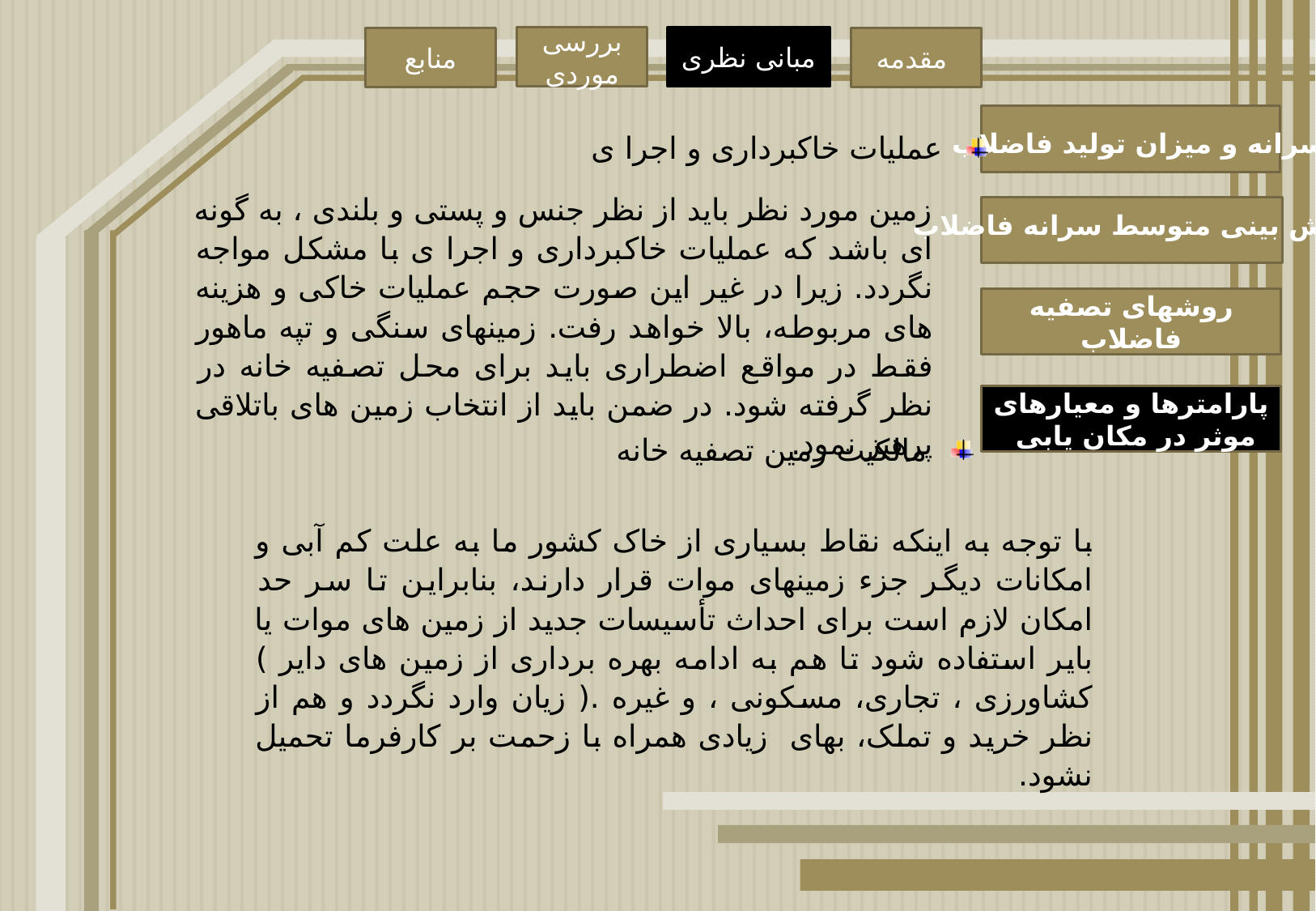

بررسی موردی
مبانی نظری
منابع
مقدمه

سرانه و میزان تولید فاضلاب
عملیات خاکبرداری و اجرا ی
زمین مورد نظر باید از نظر جنس و پستی و بلندی ، به گونه ای باشد که عملیات خاکبرداری و اجرا ی با مشکل مواجه نگردد. زیرا در غیر این صورت حجم عملیات خاکی و هزینه های مربوطه، بالا خواهد رفت. زمینهای سنگی و تپه ماهور فقط در مواقع اضطراری باید برای محل تصفیه خانه در نظر گرفته شود. در ضمن باید از انتخاب زمین های باتلاقی پرهیز نمود.
پیش بینی متوسط سرانه فاضلاب
روشهای تصفیه فاضلاب
پارامترها و معیارهای موثر در مکان یابی
مالکیت زمین تصفیه خانه
با توجه به اینکه نقاط بسیاری از خاک کشور ما به علت کم آبی و امکانات دیگر جزء زمینهای موات قرار دارند، بنابراین تا سر حد امکان لازم است برای احداث تأسیسات جدید از زمین های موات یا بایر استفاده شود تا هم به ادامه بهره برداری از زمین های دایر ) کشاورزی ، تجاری، مسکونی ، و غیره .( زیان وارد نگردد و هم از نظر خرید و تملک، بهای  زیادی همراه با زحمت بر کارفرما تحمیل نشود.